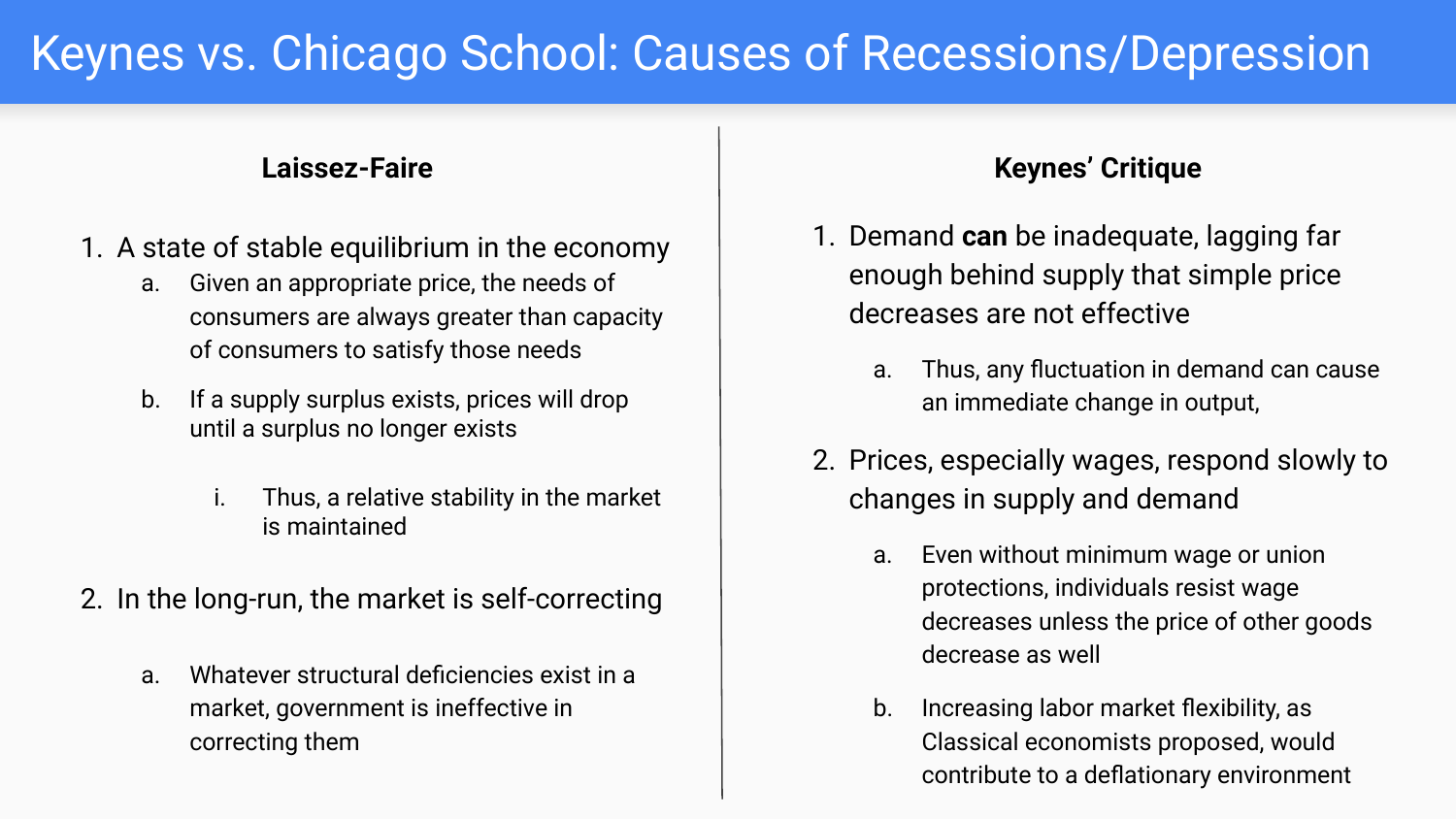

# Keynes vs. Chicago School: Causes of Recessions/Depression
      Laissez-Faire
           Keynes’ Critique
A state of stable equilibrium in the economy
Given an appropriate price, the needs of consumers are always greater than capacity of consumers to satisfy those needs
If a supply surplus exists, prices will drop until a surplus no longer exists
Thus, a relative stability in the market is maintained
In the long-run, the market is self-correcting
Whatever structural deficiencies exist in a market, government is ineffective in correcting them

Demand can be inadequate, lagging far enough behind supply that simple price decreases are not effective
Thus, any fluctuation in demand can cause an immediate change in output,
Prices, especially wages, respond slowly to changes in supply and demand
Even without minimum wage or union protections, individuals resist wage decreases unless the price of other goods decrease as well
Increasing labor market flexibility, as Classical economists proposed, would contribute to a deflationary environment